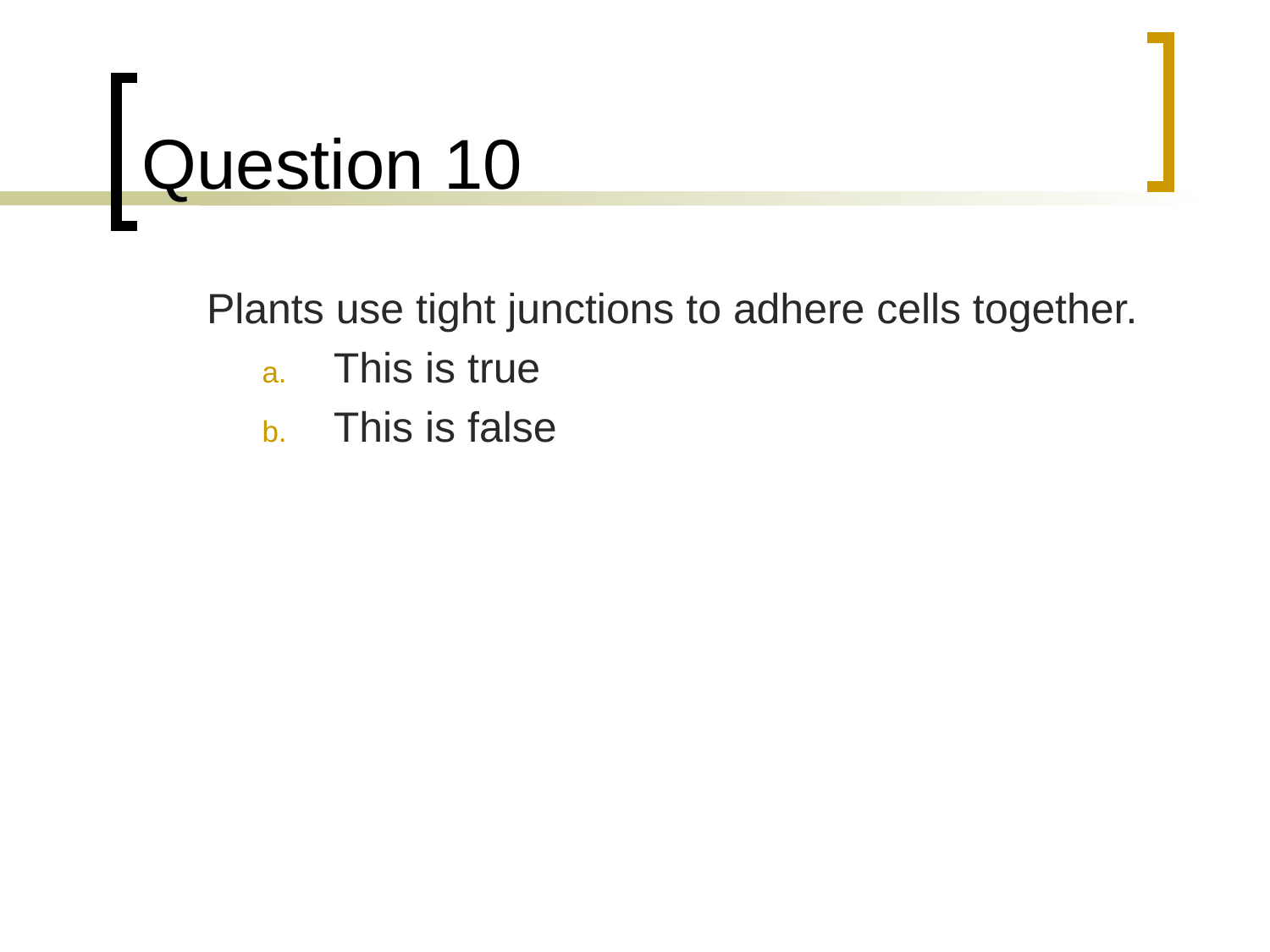

# Question 10
	Plants use tight junctions to adhere cells together.
This is true
This is false